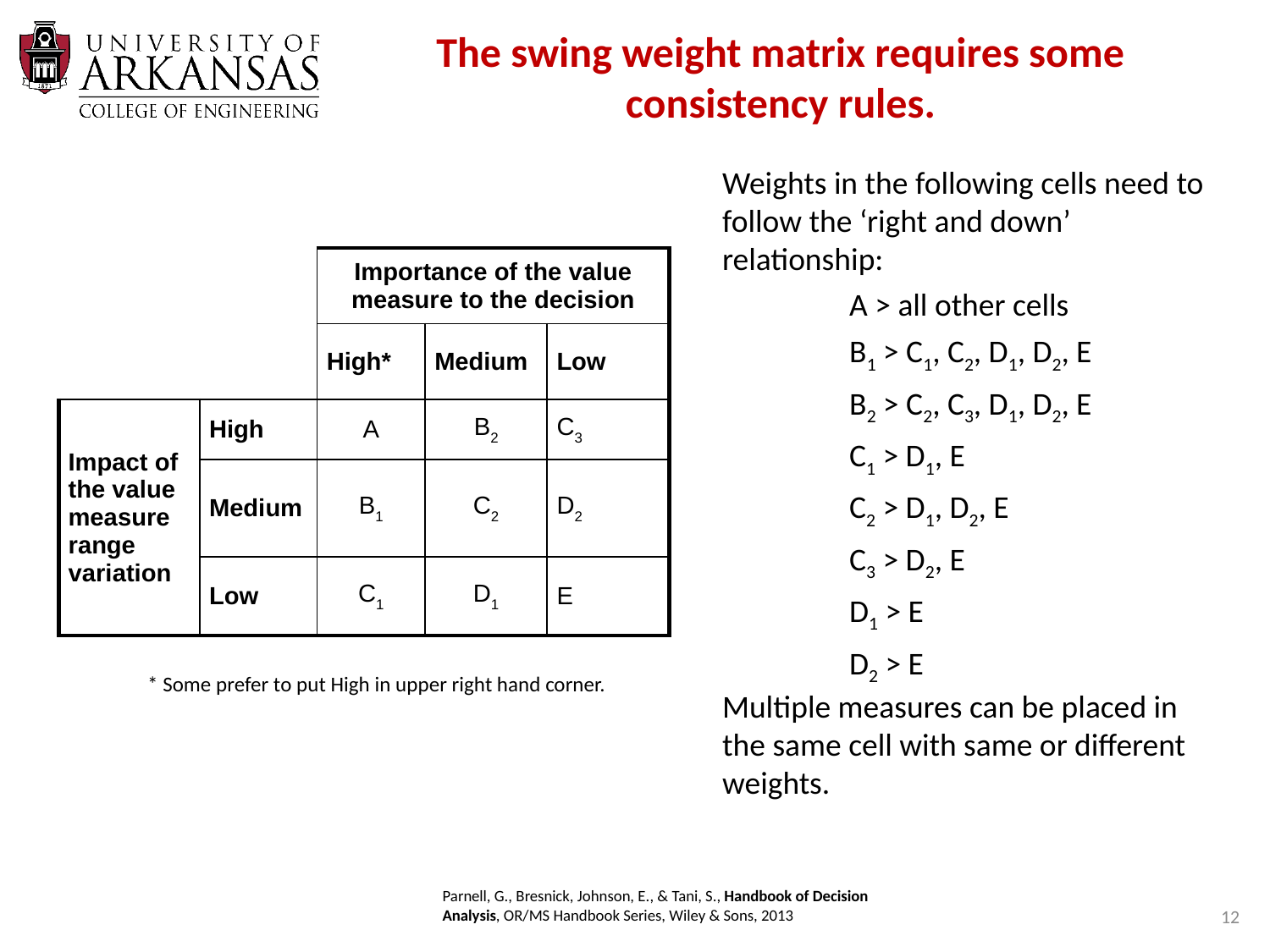

The swing weight matrix requires some consistency rules.
Weights in the following cells need to follow the ‘right and down’ relationship:
	A > all other cells
	B1 > C1, C2, D1, D2, E
	B2 > C2, C3, D1, D2, E
	C1 > D1, E
	C2 > D1, D2, E
	C3 > D2, E
	D1 > E
	D2 > E
Multiple measures can be placed in the same cell with same or different weights.

|  |  | Importance of the value measure to the decision |  |  |
| --- | --- | --- | --- | --- |
|  |  | High\* | Medium | Low |
| Impact of the value measure range variation | High | A | B2 | C3 |
|  | Medium | B1 | C2 | D2 |
|  | Low | C1 | D1 | E |
* Some prefer to put High in upper right hand corner.
Parnell, G., Bresnick, Johnson, E., & Tani, S., Handbook of Decision Analysis, OR/MS Handbook Series, Wiley & Sons, 2013
12